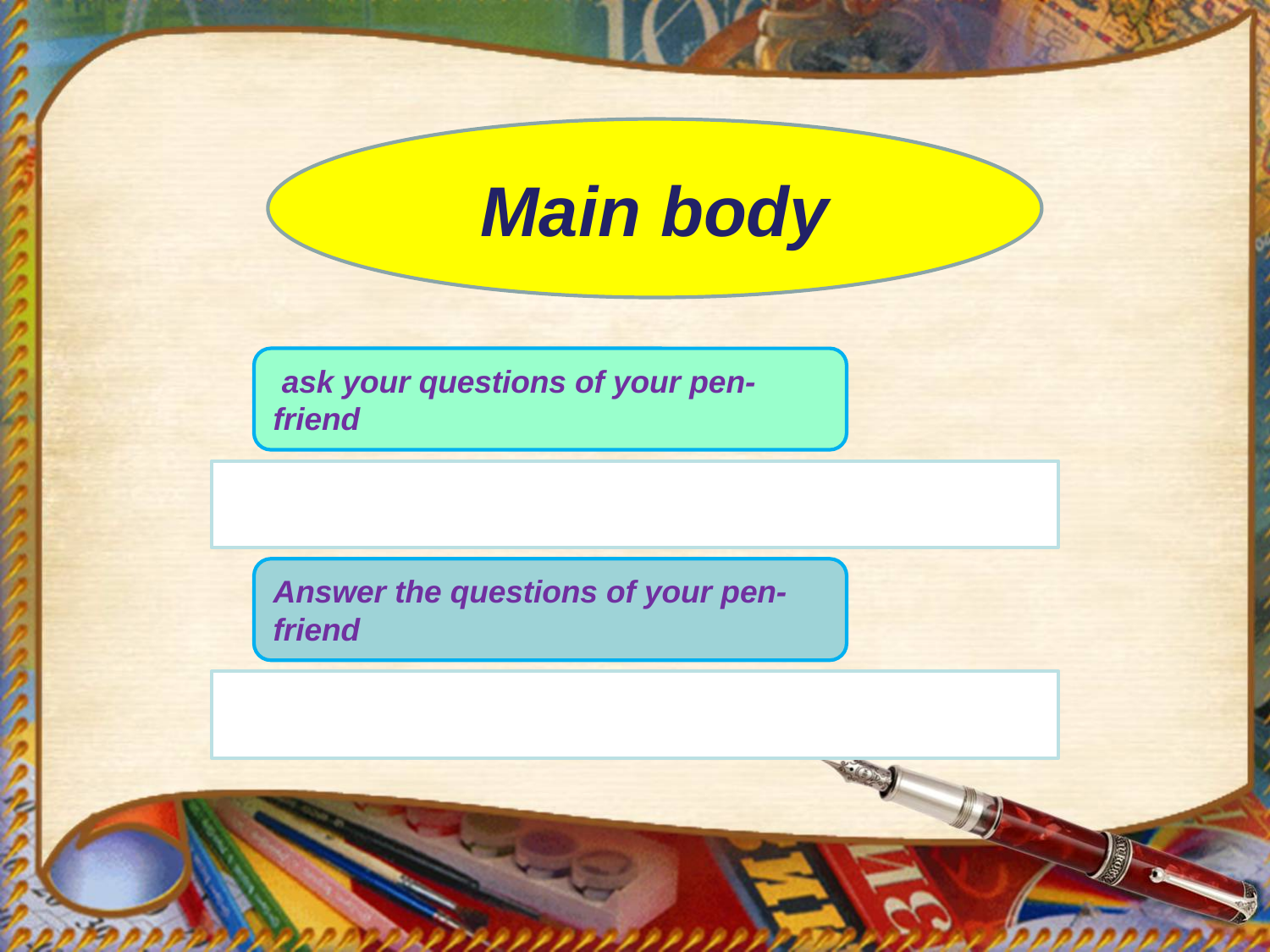

Main body
 ask your questions of your pen-friend
Answer the questions of your pen-friend